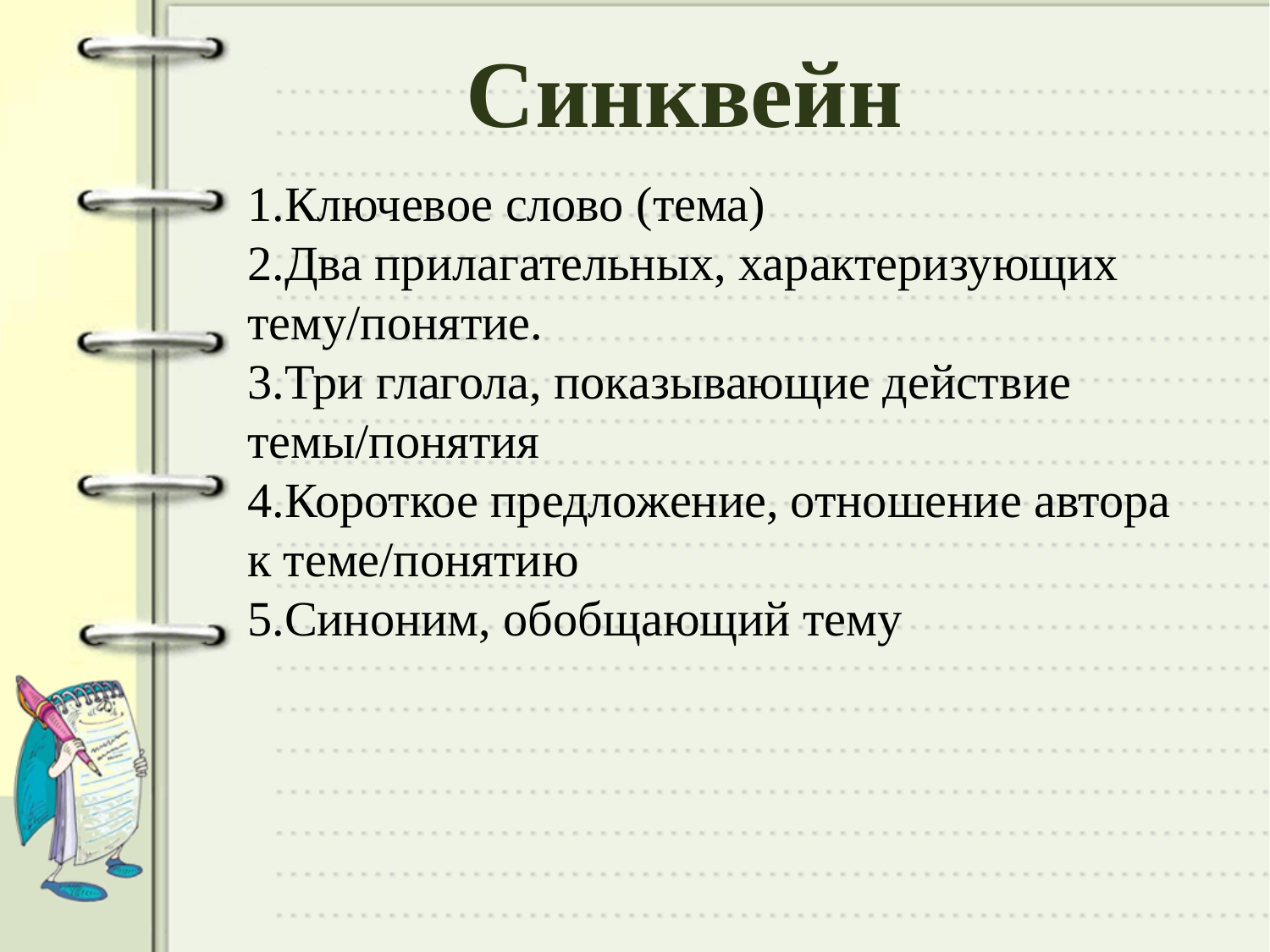

Синквейн
1.Ключевое слово (тема)
2.Два прилагательных, характеризующих тему/понятие.
3.Три глагола, показывающие действие темы/понятия
4.Короткое предложение, отношение автора к теме/понятию
5.Синоним, обобщающий тему